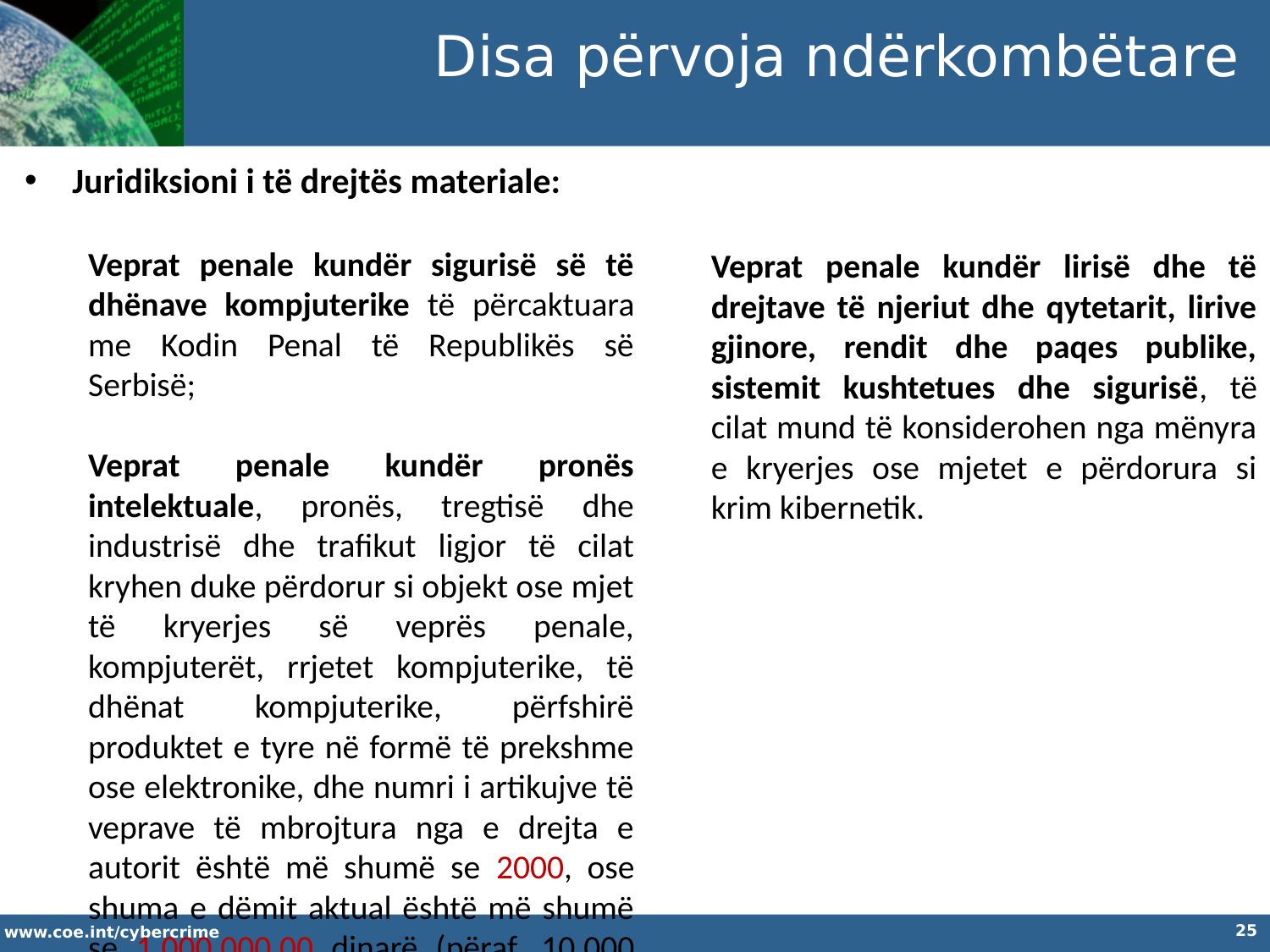

Disa përvoja ndërkombëtare

Juridiksioni i të drejtës materiale:

Veprat penale kundër sigurisë së të dhënave kompjuterike të përcaktuara me Kodin Penal të Republikës së Serbisë;

Veprat penale kundër pronës intelektuale, pronës, tregtisë dhe industrisë dhe trafikut ligjor të cilat kryhen duke përdorur si objekt ose mjet të kryerjes së veprës penale, kompjuterët, rrjetet kompjuterike, të dhënat kompjuterike, përfshirë produktet e tyre në formë të prekshme ose elektronike, dhe numri i artikujve të veprave të mbrojtura nga e drejta e autorit është më shumë se 2000, ose shuma e dëmit aktual është më shumë se 1.000.000,00 dinarë (përaf. 10.000 Euro apo 14.000 USD);

Veprat penale kundër lirisë dhe të drejtave të njeriut dhe qytetarit, lirive gjinore, rendit dhe paqes publike, sistemit kushtetues dhe sigurisë, të cilat mund të konsiderohen nga mënyra e kryerjes ose mjetet e përdorura si krim kibernetik.
25